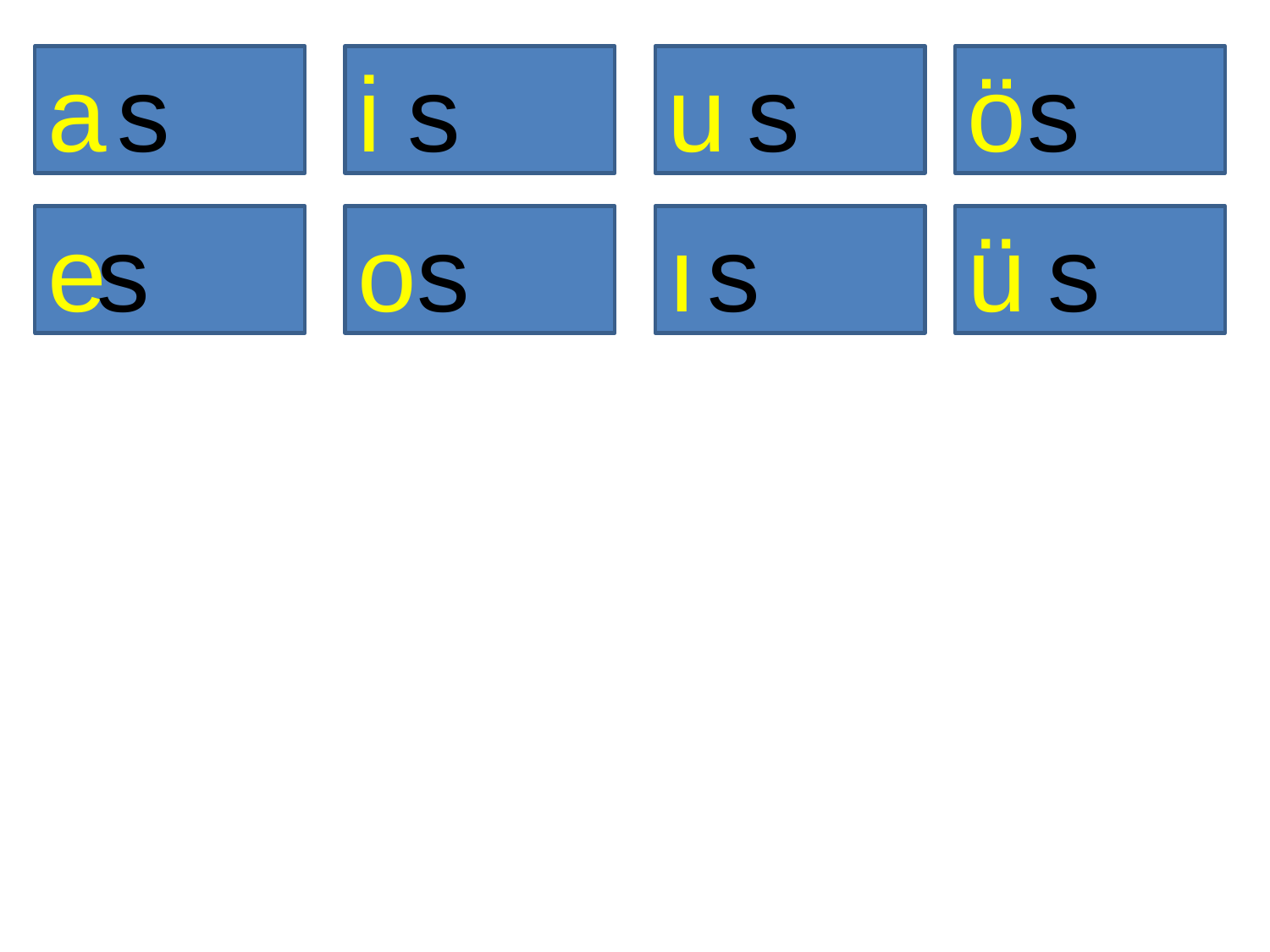

a
s
i
s
u
s
ö
s
e
s
o
s
ı
s
ü
s